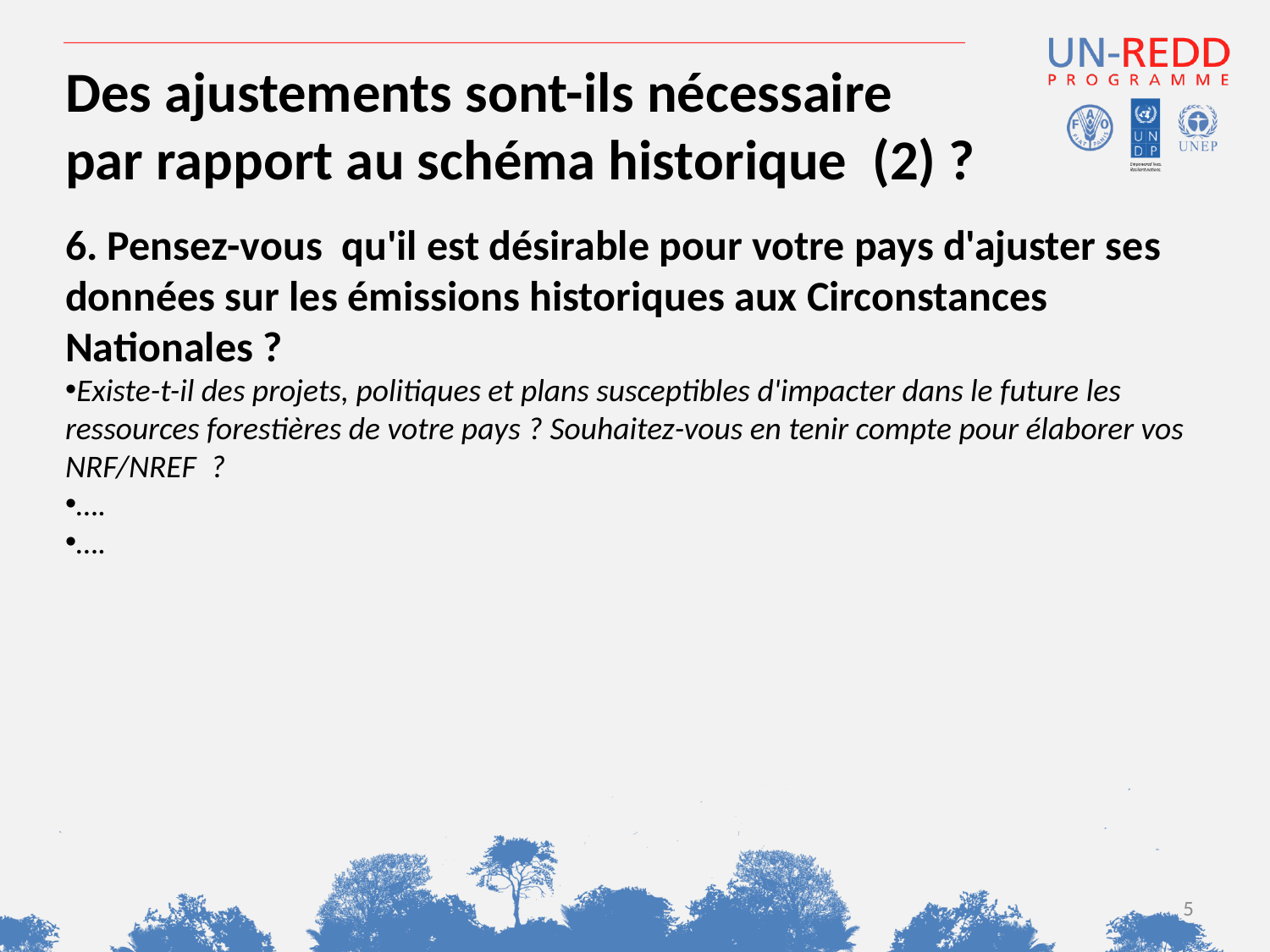

Des ajustements sont-ils nécessaire par rapport au schéma historique  (2) ?
6. Pensez-vous  qu'il est désirable pour votre pays d'ajuster ses données sur les émissions historiques aux Circonstances Nationales ?
Existe-t-il des projets, politiques et plans susceptibles d'impacter dans le future les ressources forestières de votre pays ? Souhaitez-vous en tenir compte pour élaborer vos NRF/NREF  ?
….
….

5